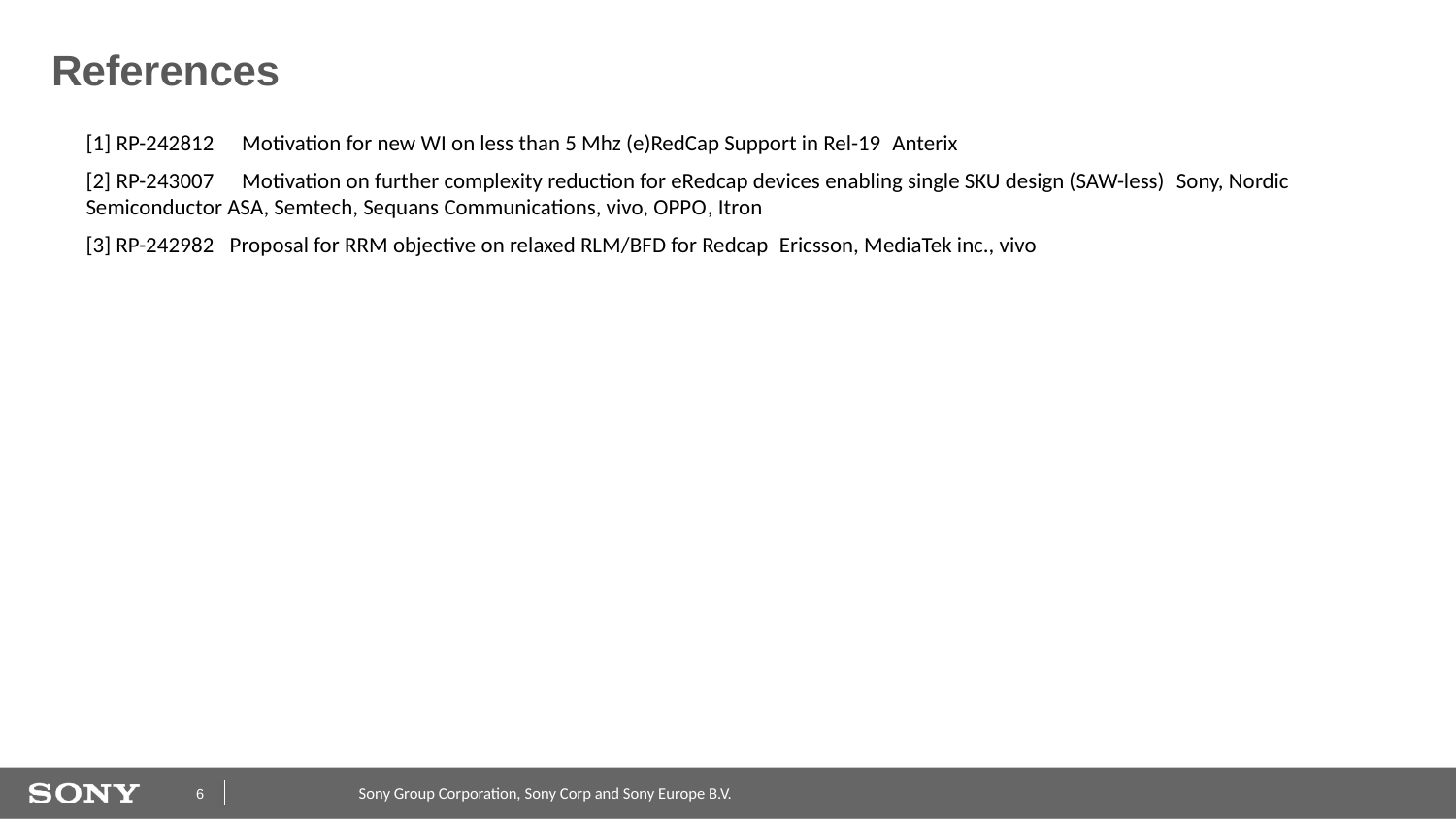

# References
[1] RP-242812	  Motivation for new WI on less than 5 Mhz (e)RedCap Support in Rel-19  Anterix
[2] RP-243007	  Motivation on further complexity reduction for eRedcap devices enabling single SKU design (SAW-less)  Sony, Nordic Semiconductor ASA, Semtech, Sequans Communications, vivo, OPPO, Itron
[3] RP-242982   Proposal for RRM objective on relaxed RLM/BFD for Redcap  Ericsson, MediaTek inc., vivo